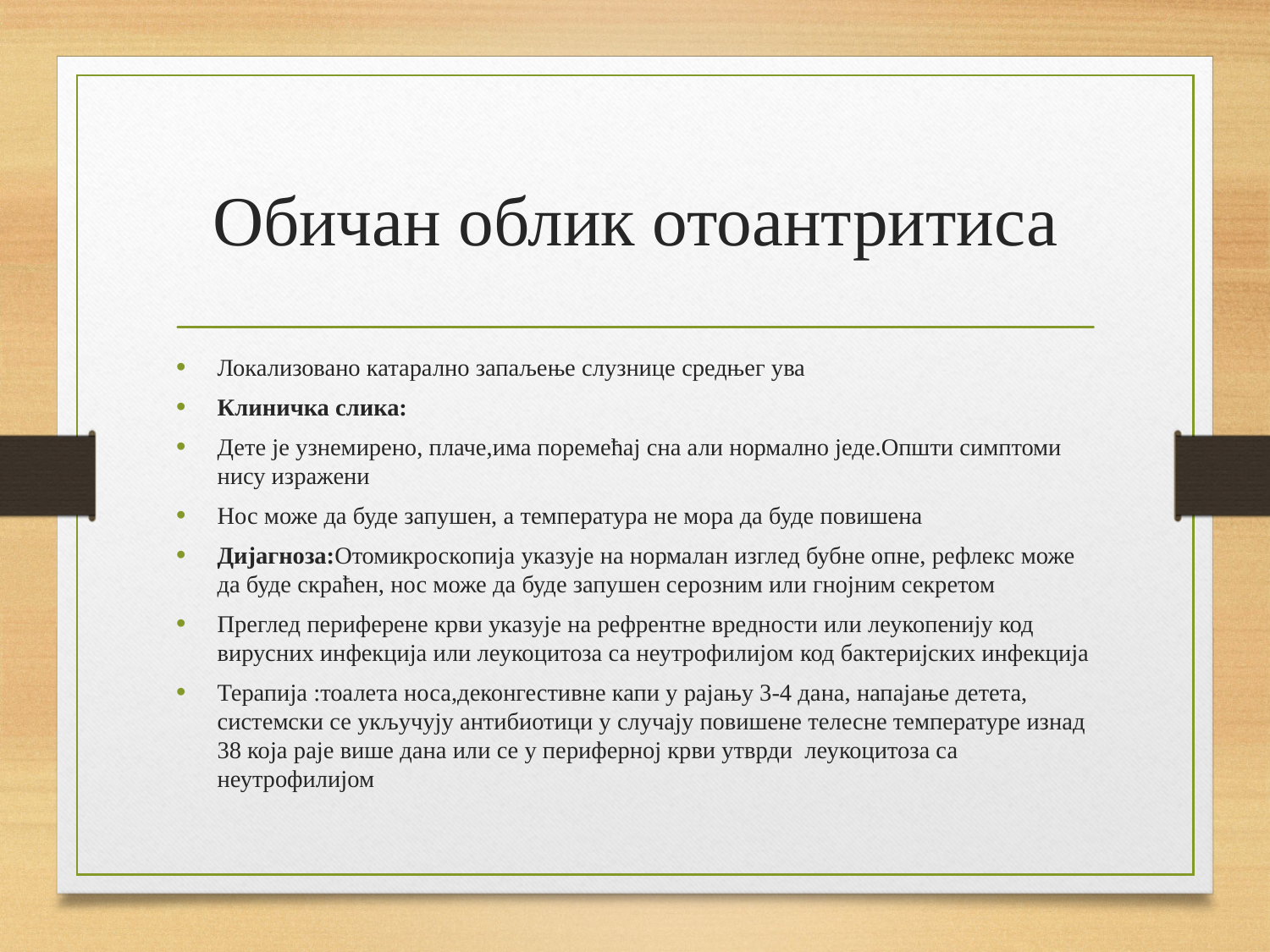

# Обичан облик отоантритиса
Локализовано катарално запаљење слузнице средњег ува
Клиничка слика:
Дете је узнемирено, плаче,има поремећај сна али нормално једе.Општи симптоми нису изражени
Нос може да буде запушен, а температура не мора да буде повишена
Дијагноза:Отомикроскопија указује на нормалан изглед бубне опне, рефлекс може да буде скраћен, нос може да буде запушен серозним или гнојним секретом
Преглед периферене крви указује на рефрентне вредности или леукопенију код вирусних инфекција или леукоцитоза са неутрофилијом код бактеријских инфекција
Терапија :тоалета носа,деконгестивне капи у рајању 3-4 дана, напајање детета, системски се укључују антибиотици у случају повишене телесне температуре изнад 38 која раје више дана или се у периферној крви утврди  леукоцитоза са неутрофилијом